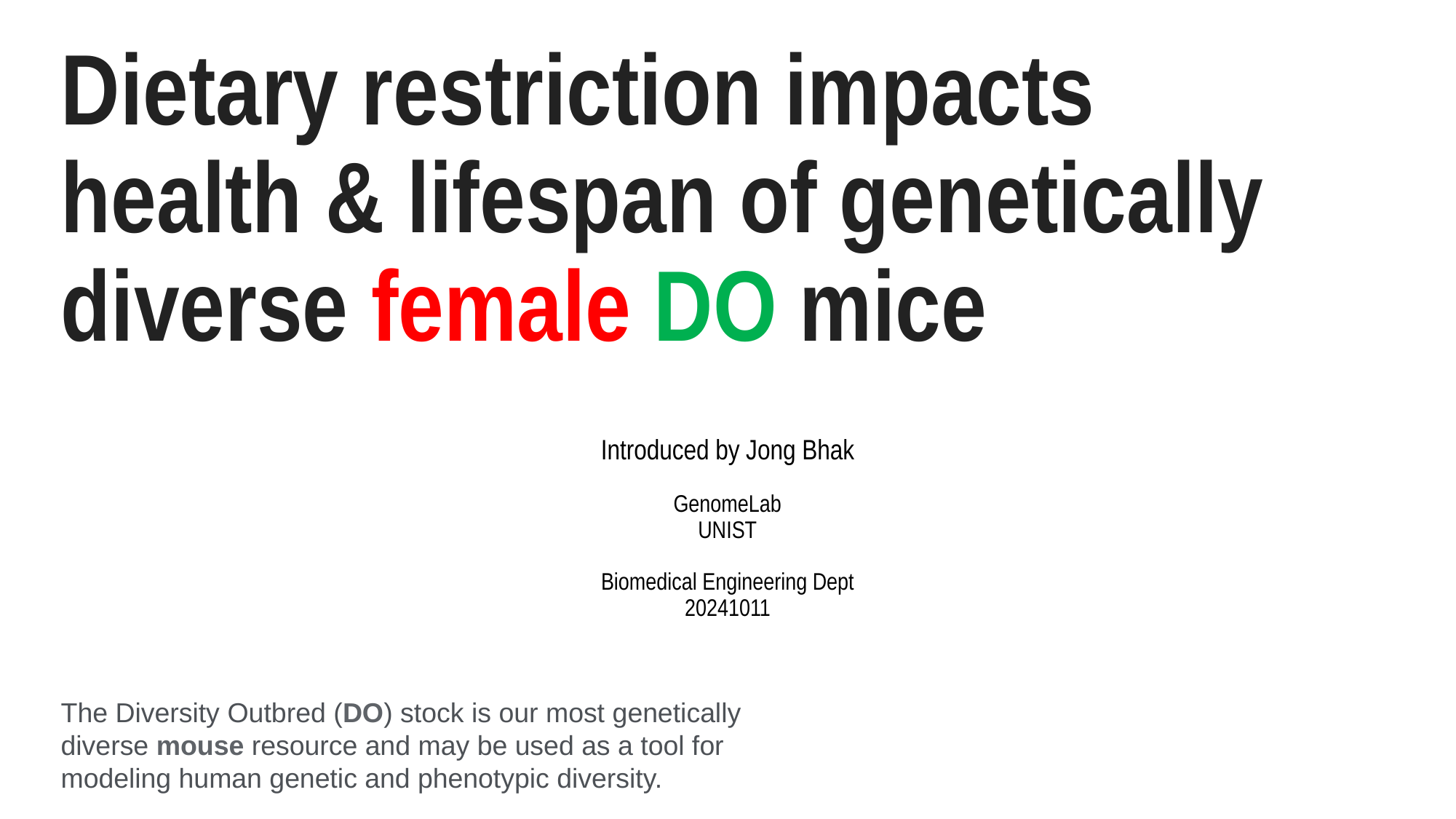

# Dietary restriction impacts health & lifespan of genetically diverse female DO mice
Introduced by Jong Bhak

GenomeLab
UNIST

Biomedical Engineering Dept
20241011
The Diversity Outbred (DO) stock is our most genetically diverse mouse resource and may be used as a tool for modeling human genetic and phenotypic diversity.